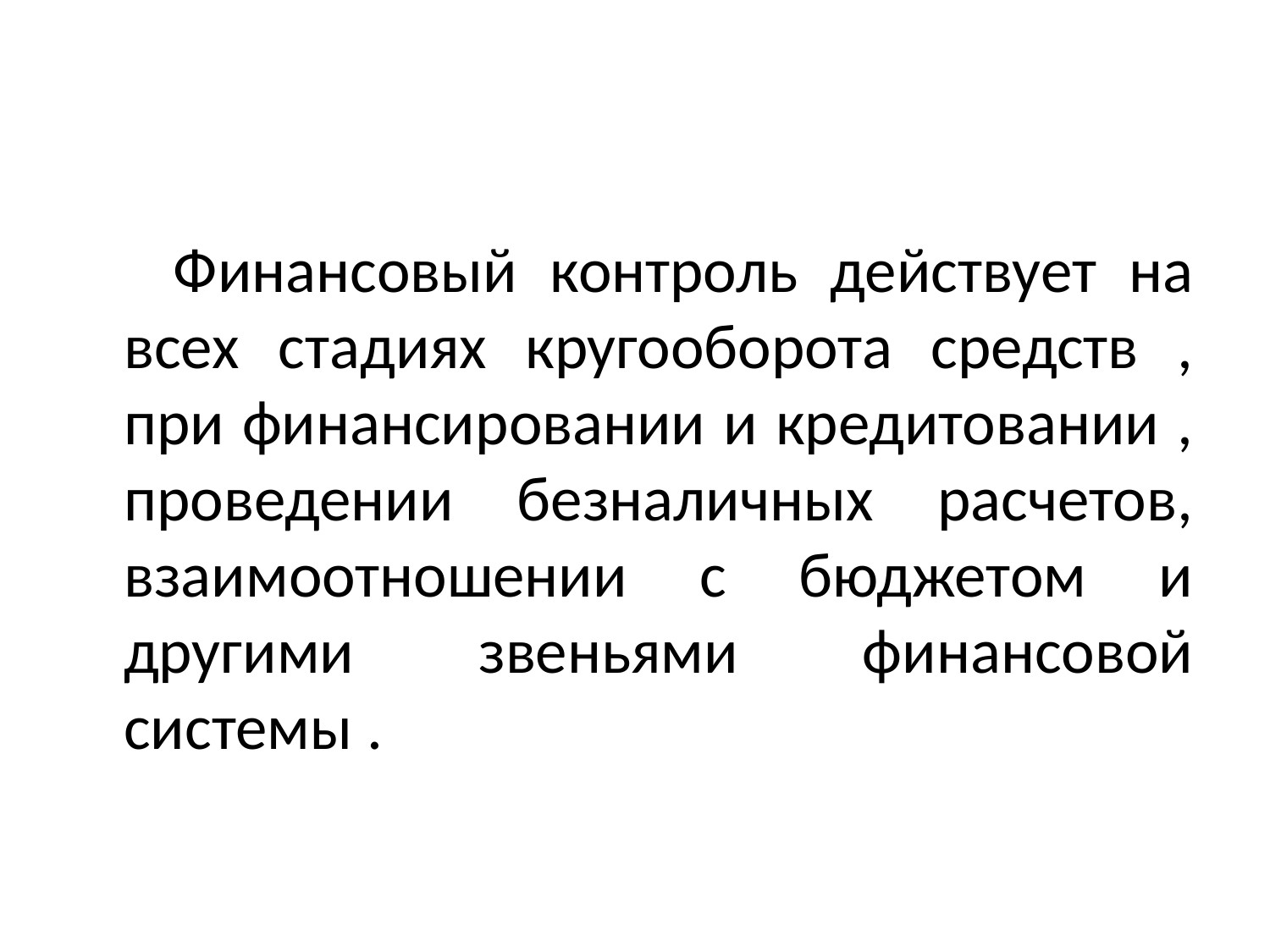

#
   Финансовый контроль действует на всех стадиях кругооборота средств , при финансировании и кредитовании , проведении безналичных расчетов, взаимоотношении с бюджетом и другими звеньями финансовой системы .